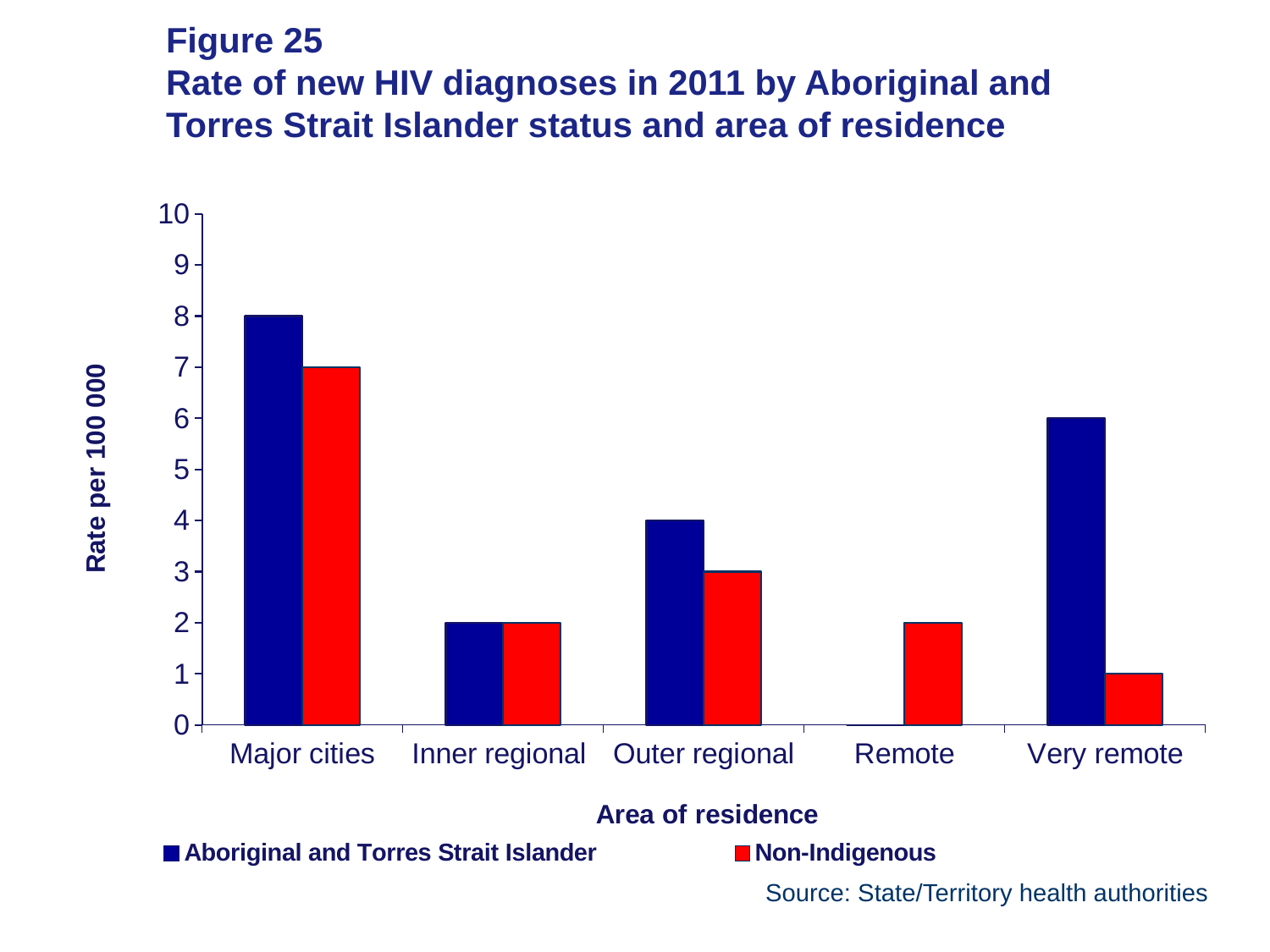

# Figure 25 Rate of new HIV diagnoses in 2011 by Aboriginal and Torres Strait Islander status and area of residence

### Chart

| Category | Aboriginal and Torres Strait Islander | Non-Indigenous |
|---|---|---|
| Major cities | 8.0 | 7.0 |
| Inner regional  | 2.0 | 2.0 |
| Outer regional | 4.0 | 3.0 |
| Remote | 0.0 | 2.0 |
| Very remote | 6.0 | 1.0 |
Source: State/Territory health authorities